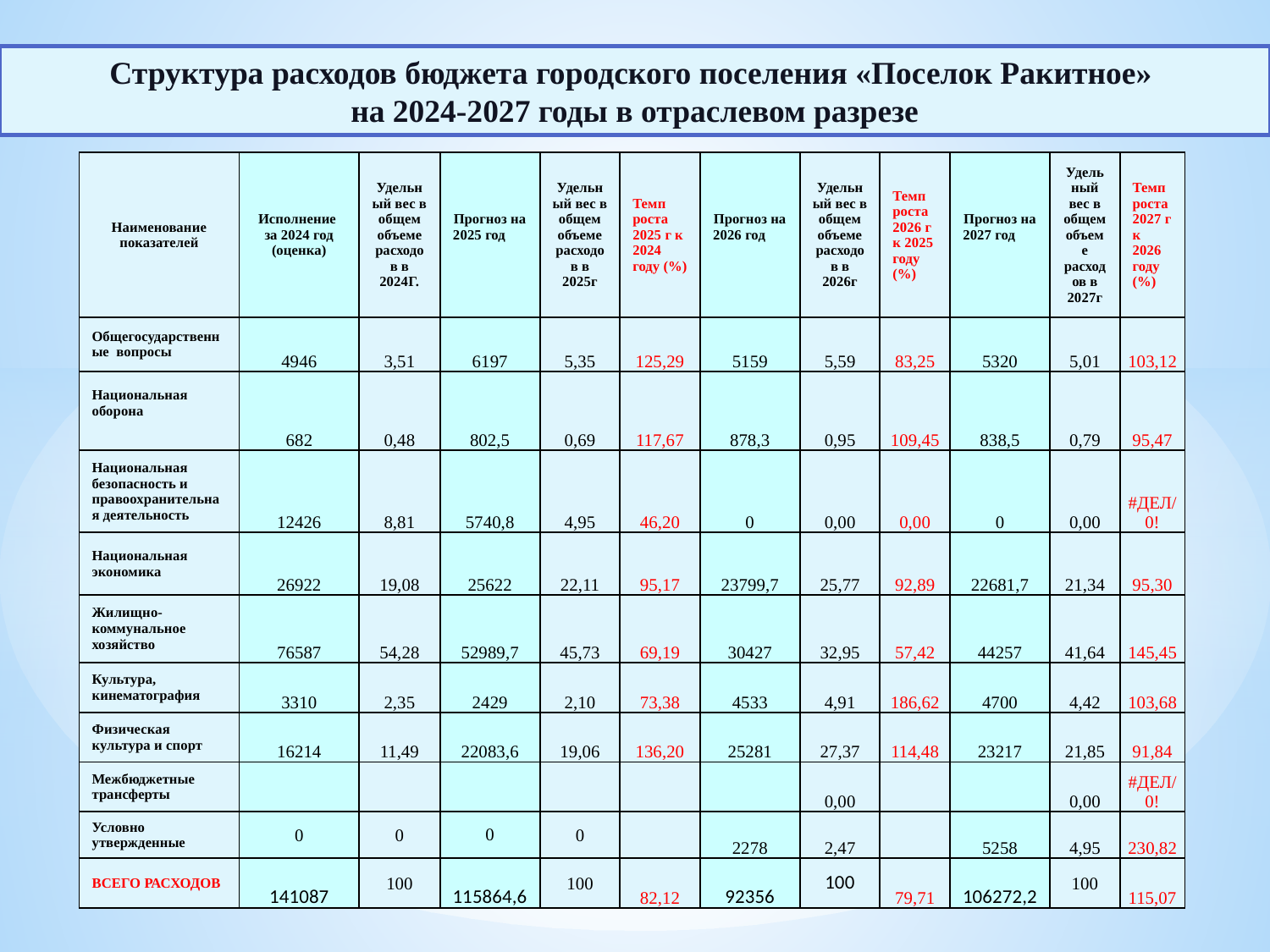

Структура расходов бюджета городского поселения «Поселок Ракитное»
на 2024-2027 годы в отраслевом разрезе
| Наименование показателей | Исполнение за 2024 год (оценка) | Удельный вес в общем объеме расходов в 2024Г. | Прогноз на 2025 год | Удельный вес в общем объеме расходов в 2025г | Темп роста 2025 г к 2024 году (%) | Прогноз на 2026 год | Удельный вес в общем объеме расходов в 2026г | Темп роста 2026 г к 2025 году (%) | Прогноз на 2027 год | Удельный вес в общем объеме расходов в 2027г | Темп роста 2027 г к 2026 году (%) |
| --- | --- | --- | --- | --- | --- | --- | --- | --- | --- | --- | --- |
| Общегосударственные вопросы | 4946 | 3,51 | 6197 | 5,35 | 125,29 | 5159 | 5,59 | 83,25 | 5320 | 5,01 | 103,12 |
| Национальная оборона | 682 | 0,48 | 802,5 | 0,69 | 117,67 | 878,3 | 0,95 | 109,45 | 838,5 | 0,79 | 95,47 |
| Национальная безопасность и правоохранительная деятельность | 12426 | 8,81 | 5740,8 | 4,95 | 46,20 | 0 | 0,00 | 0,00 | 0 | 0,00 | #ДЕЛ/0! |
| Национальная экономика | 26922 | 19,08 | 25622 | 22,11 | 95,17 | 23799,7 | 25,77 | 92,89 | 22681,7 | 21,34 | 95,30 |
| Жилищно-коммунальное хозяйство | 76587 | 54,28 | 52989,7 | 45,73 | 69,19 | 30427 | 32,95 | 57,42 | 44257 | 41,64 | 145,45 |
| Культура, кинематография | 3310 | 2,35 | 2429 | 2,10 | 73,38 | 4533 | 4,91 | 186,62 | 4700 | 4,42 | 103,68 |
| Физическая культура и спорт | 16214 | 11,49 | 22083,6 | 19,06 | 136,20 | 25281 | 27,37 | 114,48 | 23217 | 21,85 | 91,84 |
| Межбюджетные трансферты |  |  |  |  |  |  | 0,00 |  |  | 0,00 | #ДЕЛ/0! |
| Условно утвержденные | 0 | 0 | 0 | 0 |  | 2278 | 2,47 |  | 5258 | 4,95 | 230,82 |
| ВСЕГО РАСХОДОВ | 141087 | 100 | 115864,6 | 100 | 82,12 | 92356 | 100 | 79,71 | 106272,2 | 100 | 115,07 |